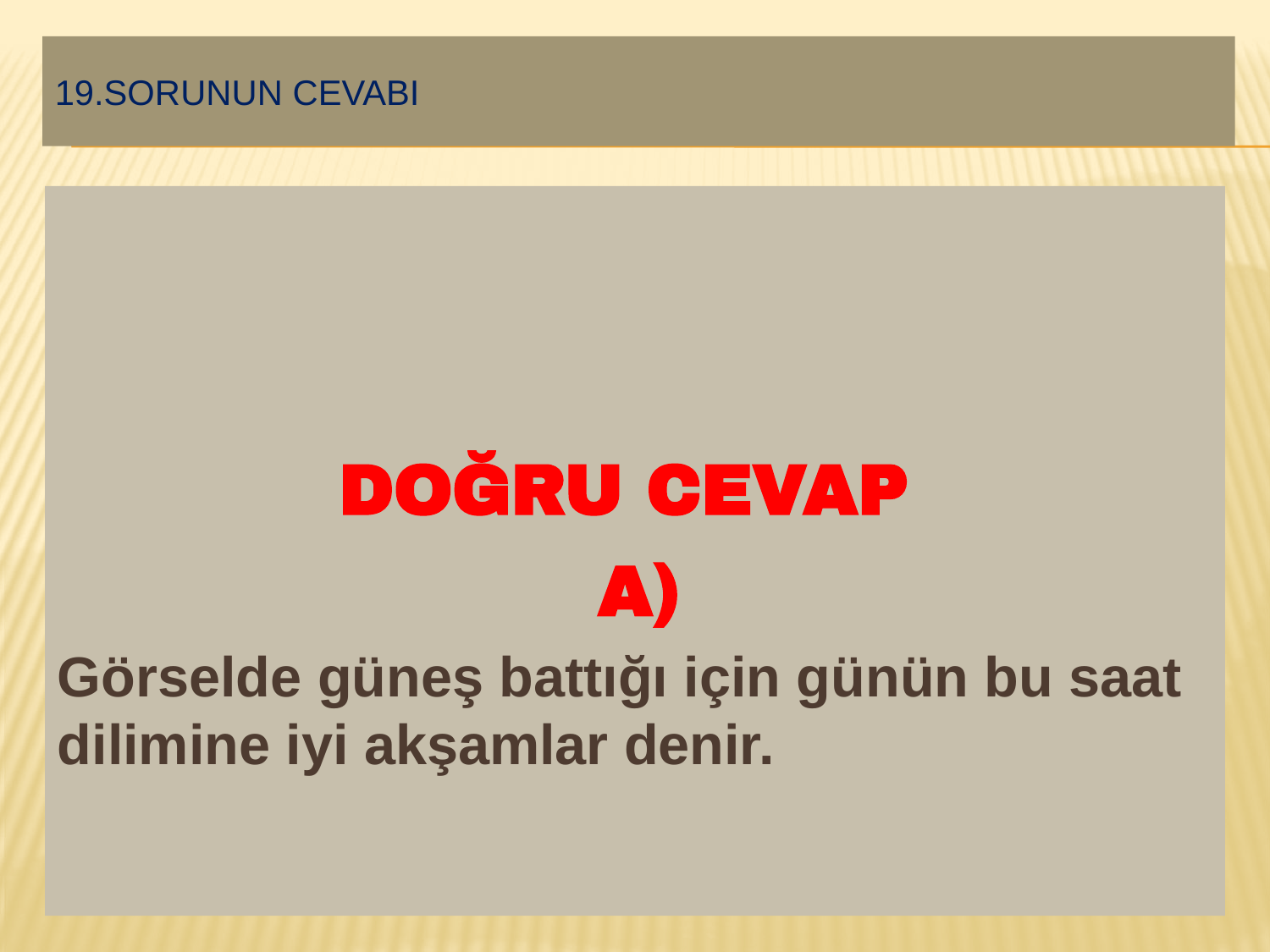

# 19.Sorunun cevabI

          DOĞRU CEVAP
                       A)
Görselde güneş battığı için günün bu saat dilimine iyi akşamlar denir.